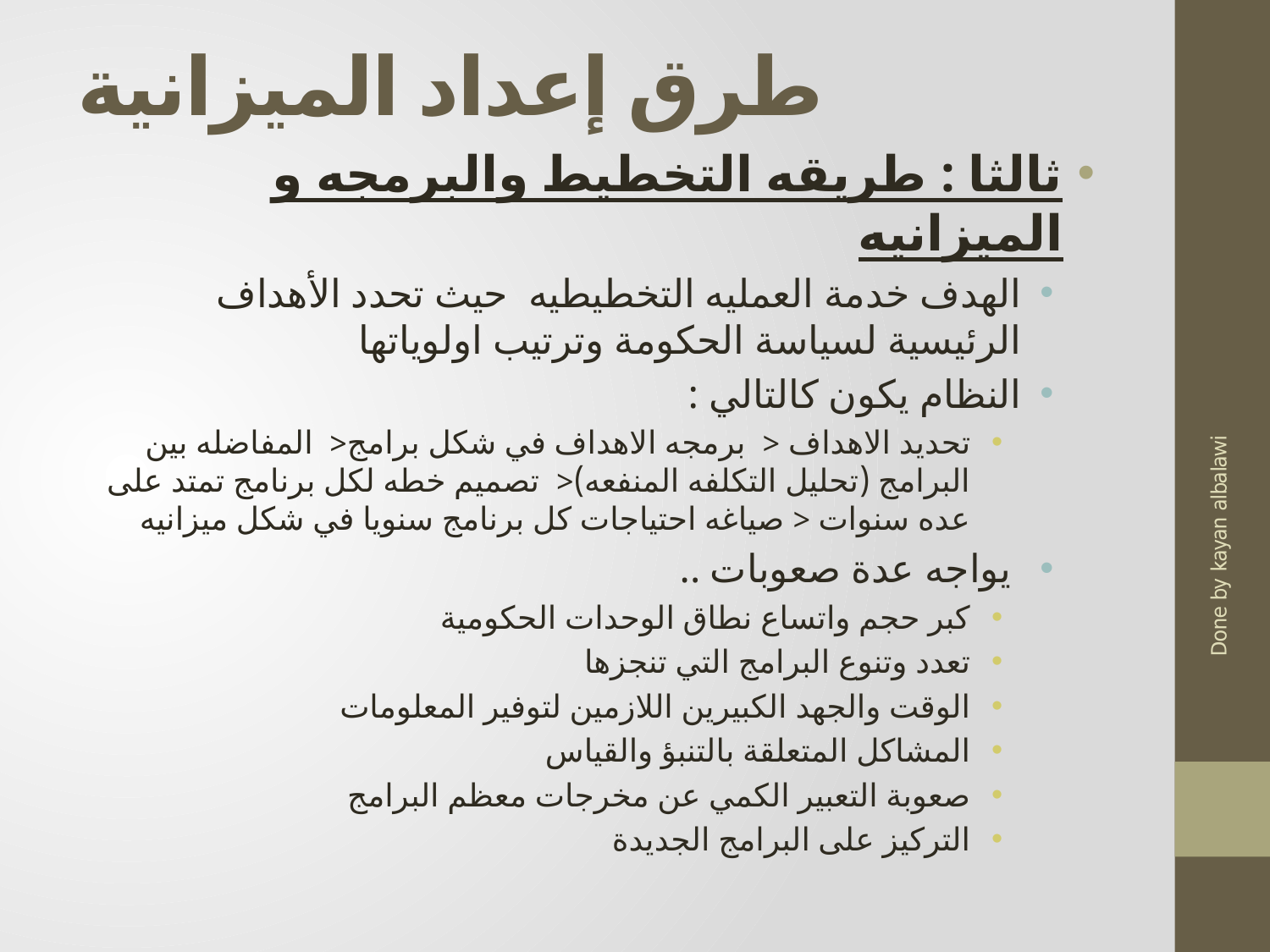

# طرق إعداد الميزانية
ثالثا : طريقه التخطيط والبرمجه و الميزانيه
الهدف خدمة العمليه التخطيطيه  حيث تحدد الأهداف الرئيسية لسياسة الحكومة وترتيب اولوياتها
النظام يكون كالتالي :
تحديد الاهداف <  برمجه الاهداف في شكل برامج<  المفاضله بين البرامج (تحليل التكلفه المنفعه)<  تصميم خطه لكل برنامج تمتد على عده سنوات < صياغه احتياجات كل برنامج سنويا في شكل ميزانيه
 يواجه عدة صعوبات ..
كبر حجم واتساع نطاق الوحدات الحكومية
تعدد وتنوع البرامج التي تنجزها
الوقت والجهد الكبيرين اللازمين لتوفير المعلومات
المشاكل المتعلقة بالتنبؤ والقياس
صعوبة التعبير الكمي عن مخرجات معظم البرامج
التركيز على البرامج الجديدة
Done by kayan albalawi